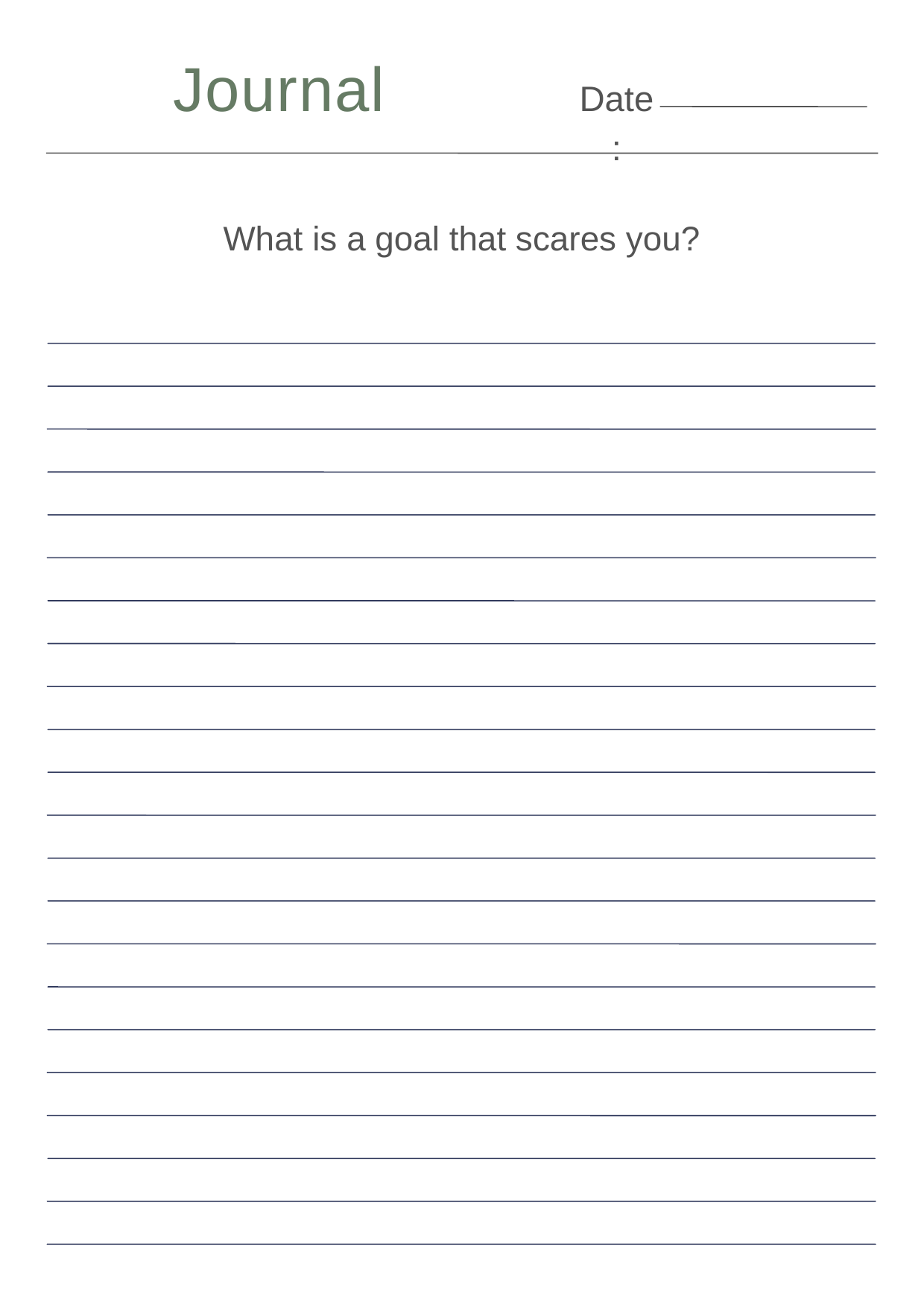

Journal
Date:

What is a goal that scares you?